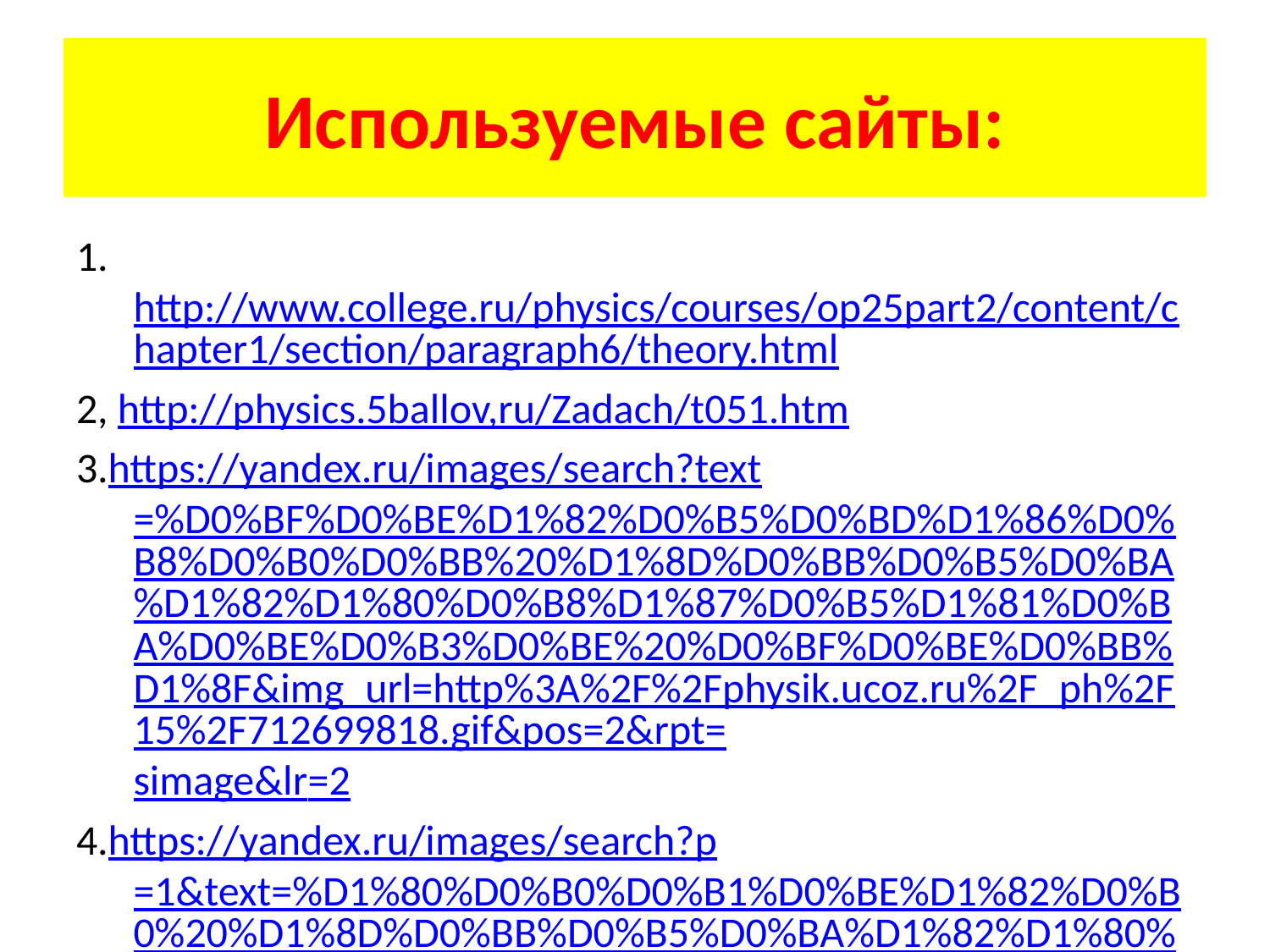

# Используемые сайты:
1.http://www.college.ru/physics/courses/op25part2/content/chapter1/section/paragraph6/theory.html
2, http://physics.5ballov,ru/Zadach/t051.htm
3.https://yandex.ru/images/search?text=%D0%BF%D0%BE%D1%82%D0%B5%D0%BD%D1%86%D0%B8%D0%B0%D0%BB%20%D1%8D%D0%BB%D0%B5%D0%BA%D1%82%D1%80%D0%B8%D1%87%D0%B5%D1%81%D0%BA%D0%BE%D0%B3%D0%BE%20%D0%BF%D0%BE%D0%BB%D1%8F&img_url=http%3A%2F%2Fphysik.ucoz.ru%2F_ph%2F15%2F712699818.gif&pos=2&rpt=simage&lr=2
4.https://yandex.ru/images/search?p=1&text=%D1%80%D0%B0%D0%B1%D0%BE%D1%82%D0%B0%20%D1%8D%D0%BB%D0%B5%D0%BA%D1%82%D1%80%D0%B8%D1%87%D0%B5%D1%81%D0%BA%D0%BE%D0%B3%D0%BE%20%D0%BF%D0%BE%D0%BB%D1%8F&img_url=https%3A%2F%2Fds04.infourok.ru%2Fuploads%2Fex%2F05cd%2F0008cbe4-0da79387%2Fhello_html_m3ca28f8c.jpg&pos=50&rpt=simage&lr=2
5. Физика. Поурочные разработки. 10 класс: пособие для учителей общеобразоват. учреждений / Ю.А. Сауров. – 2 –е изд., перераб. – М.: Просвещение, 2010. – 254с.